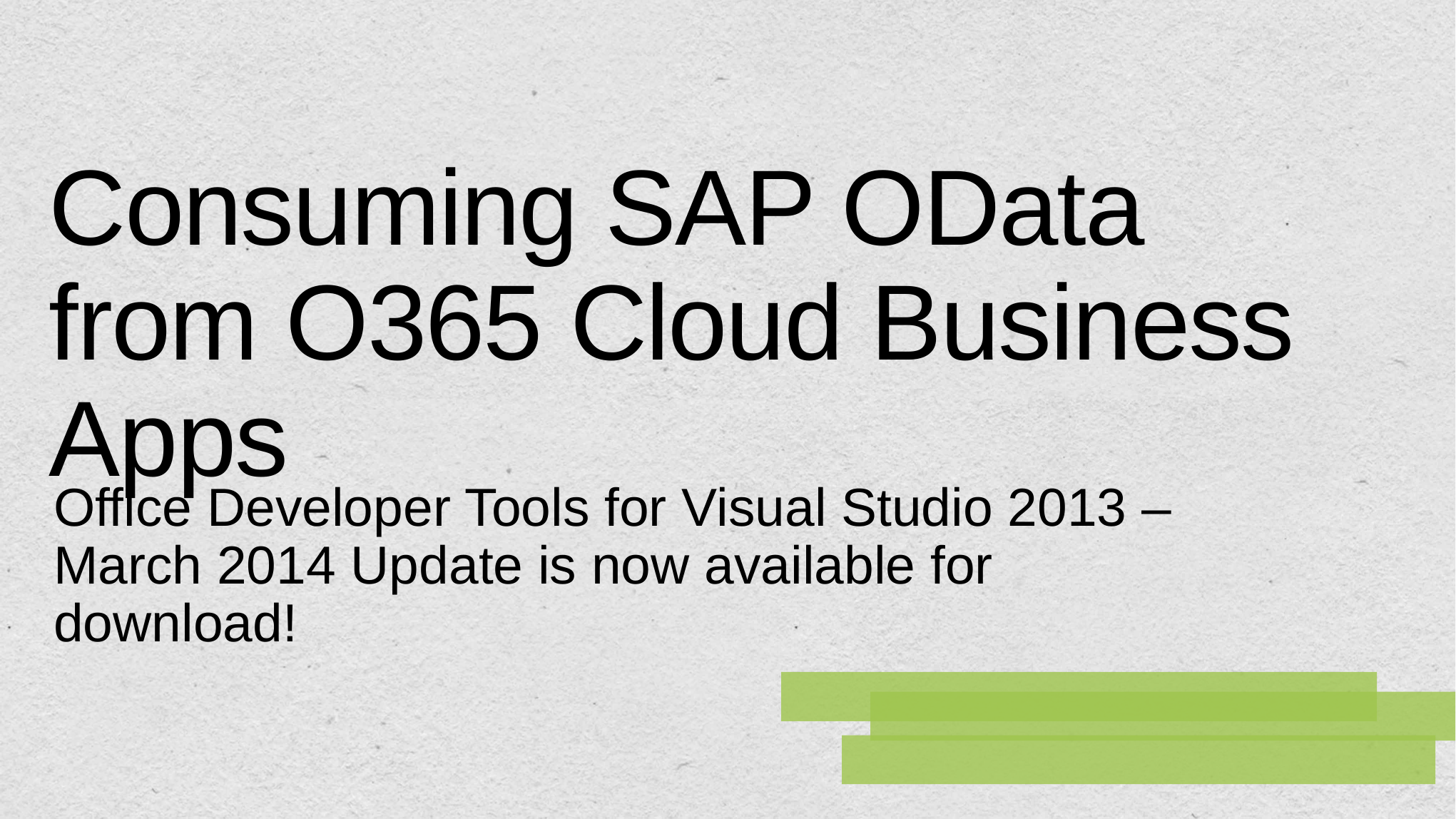

# Consuming SAP OData from O365 Cloud Business Apps
Office Developer Tools for Visual Studio 2013 – March 2014 Update is now available for download!